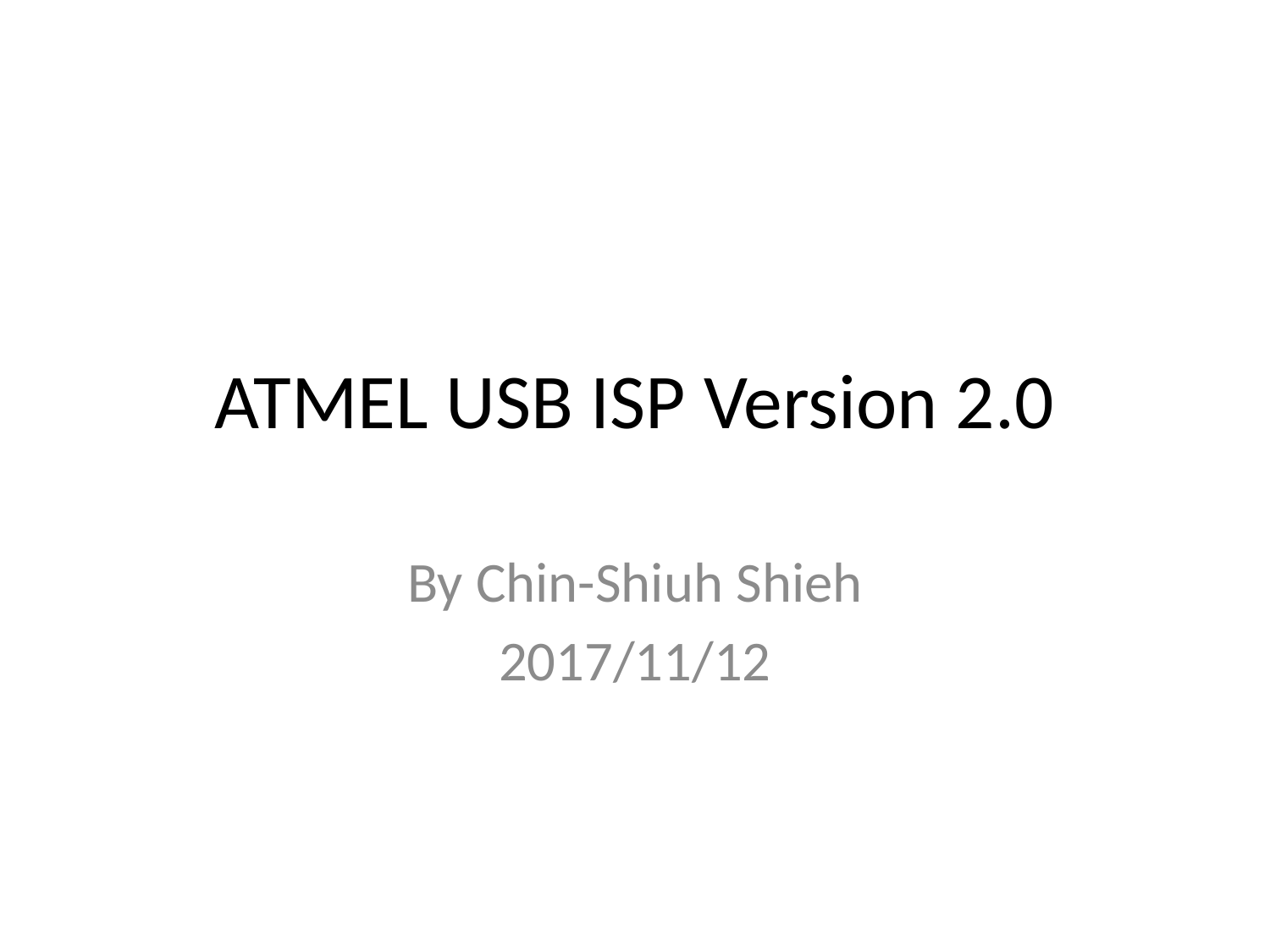

# ATMEL USB ISP Version 2.0
By Chin-Shiuh Shieh
2017/11/12